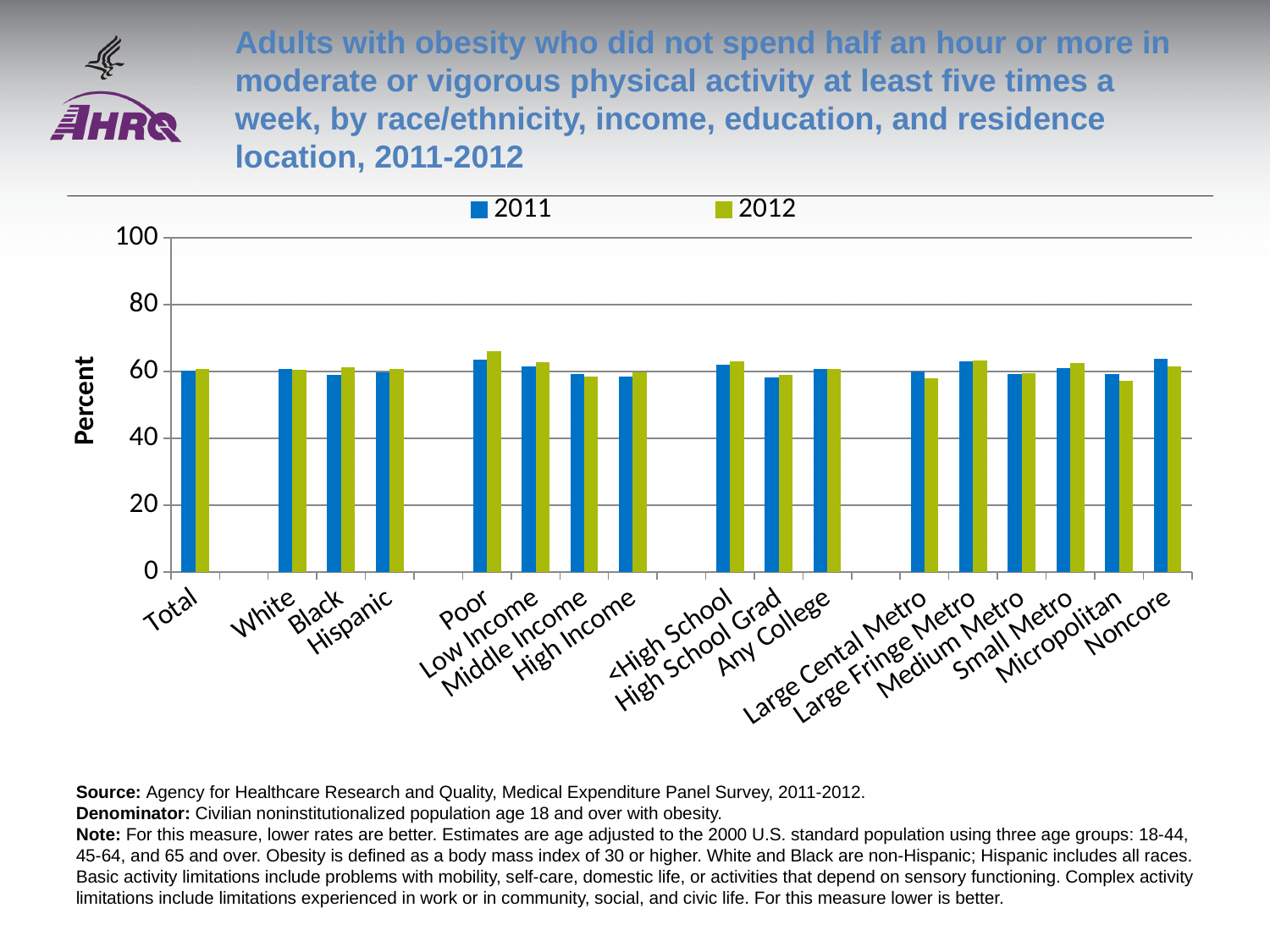

# Adults with obesity who did not spend half an hour or more in moderate or vigorous physical activity at least five times a week, by race/ethnicity, income, education, and residence location, 2011-2012

### Chart

| Category | 2011 | 2012 |
|---|---|---|
| Total | 60.1 | 60.7 |
|  | None | None |
| White | 60.6106 | 60.3824 |
| Black | 58.8949 | 61.2823 |
| Hispanic | 59.6374 | 60.6417 |
|  | None | None |
| Poor | 63.4796 | 65.9919 |
| Low Income | 61.413 | 62.8401 |
| Middle Income | 59.2683 | 58.4796 |
| High Income | 58.4819 | 59.7444 |
|  | None | None |
| <High School | 62.0327 | 62.8757 |
| High School Grad | 58.119 | 58.998 |
| Any College | 60.631 | 60.7821 |
|  | None | None |
| Large Cental Metro | 60.0745 | 57.9 |
| Large Fringe Metro | 63.0274 | 63.3 |
| Medium Metro | 59.0977 | 59.5 |
| Small Metro | 61.0683 | 62.4 |
| Micropolitan | 59.1 | 57.3 |
| Noncore | 63.7 | 61.5 |
Source: Agency for Healthcare Research and Quality, Medical Expenditure Panel Survey, 2011-2012.
Denominator: Civilian noninstitutionalized population age 18 and over with obesity.
Note: For this measure, lower rates are better. Estimates are age adjusted to the 2000 U.S. standard population using three age groups: 18-44, 45-64, and 65 and over. Obesity is defined as a body mass index of 30 or higher. White and Black are non-Hispanic; Hispanic includes all races. Basic activity limitations include problems with mobility, self-care, domestic life, or activities that depend on sensory functioning. Complex activity limitations include limitations experienced in work or in community, social, and civic life. For this measure lower is better.